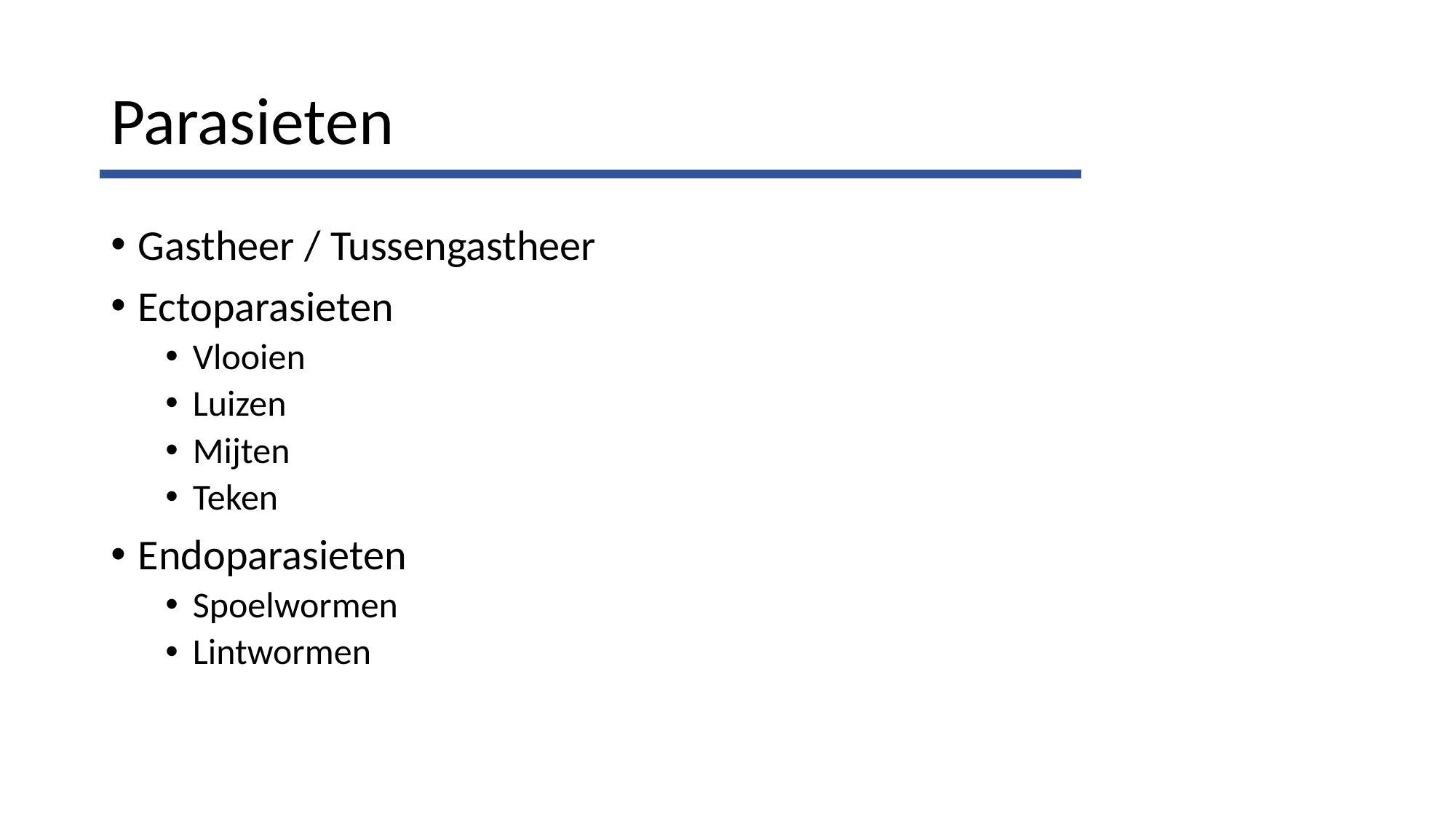

# Parasieten
Gastheer / Tussengastheer
Ectoparasieten
Vlooien
Luizen
Mijten
Teken
Endoparasieten
Spoelwormen
Lintwormen